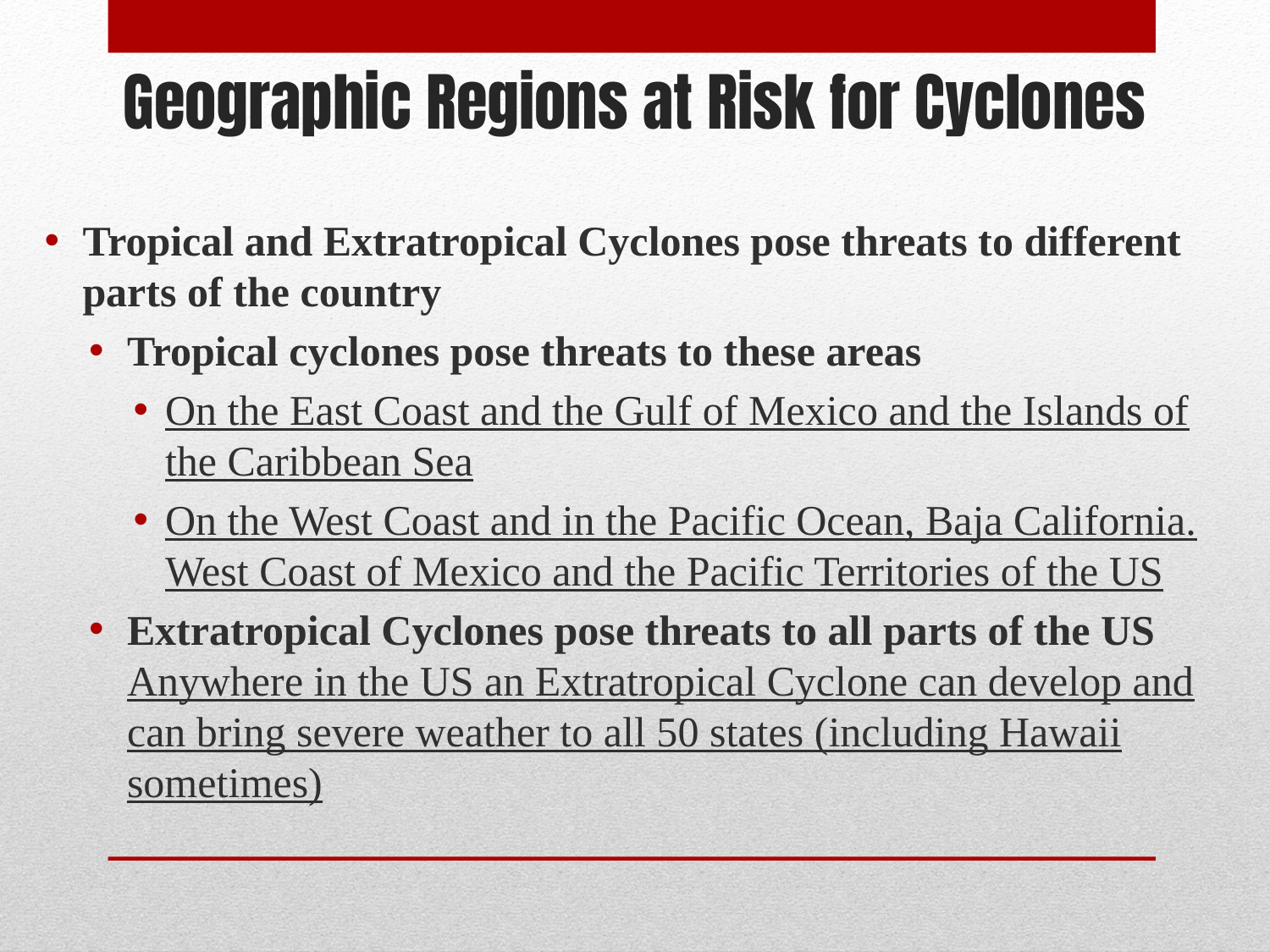

Geographic Regions at Risk for Cyclones
Tropical and Extratropical Cyclones pose threats to different parts of the country
Tropical cyclones pose threats to these areas
On the East Coast and the Gulf of Mexico and the Islands of the Caribbean Sea
On the West Coast and in the Pacific Ocean, Baja California. West Coast of Mexico and the Pacific Territories of the US
Extratropical Cyclones pose threats to all parts of the US Anywhere in the US an Extratropical Cyclone can develop and can bring severe weather to all 50 states (including Hawaii sometimes)